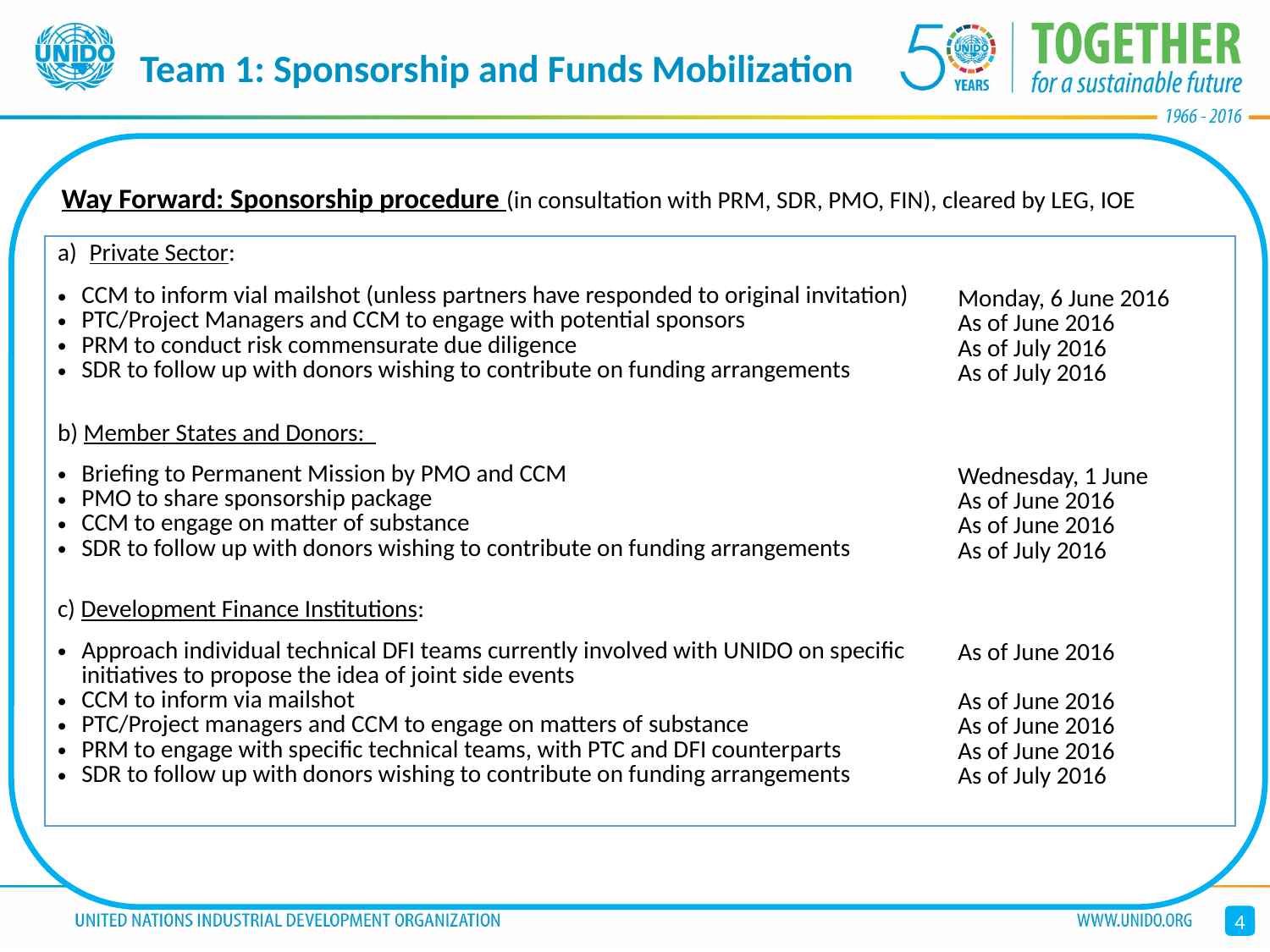

# Team 1: Sponsorship and Funds Mobilization
Way Forward: Sponsorship procedure (in consultation with PRM, SDR, PMO, FIN), cleared by LEG, IOE

| Private Sector: CCM to inform vial mailshot (unless partners have responded to original invitation) PTC/Project Managers and CCM to engage with potential sponsors PRM to conduct risk commensurate due diligence SDR to follow up with donors wishing to contribute on funding arrangements | Monday, 6 June 2016 As of June 2016 As of July 2016 As of July 2016 |
| --- | --- |
| b) Member States and Donors: Briefing to Permanent Mission by PMO and CCM PMO to share sponsorship package CCM to engage on matter of substance SDR to follow up with donors wishing to contribute on funding arrangements | Wednesday, 1 June As of June 2016 As of June 2016 As of July 2016 |
| c) Development Finance Institutions: Approach individual technical DFI teams currently involved with UNIDO on specific initiatives to propose the idea of joint side events CCM to inform via mailshot PTC/Project managers and CCM to engage on matters of substance PRM to engage with specific technical teams, with PTC and DFI counterparts SDR to follow up with donors wishing to contribute on funding arrangements | As of June 2016 As of June 2016 As of June 2016 As of June 2016 As of July 2016 |